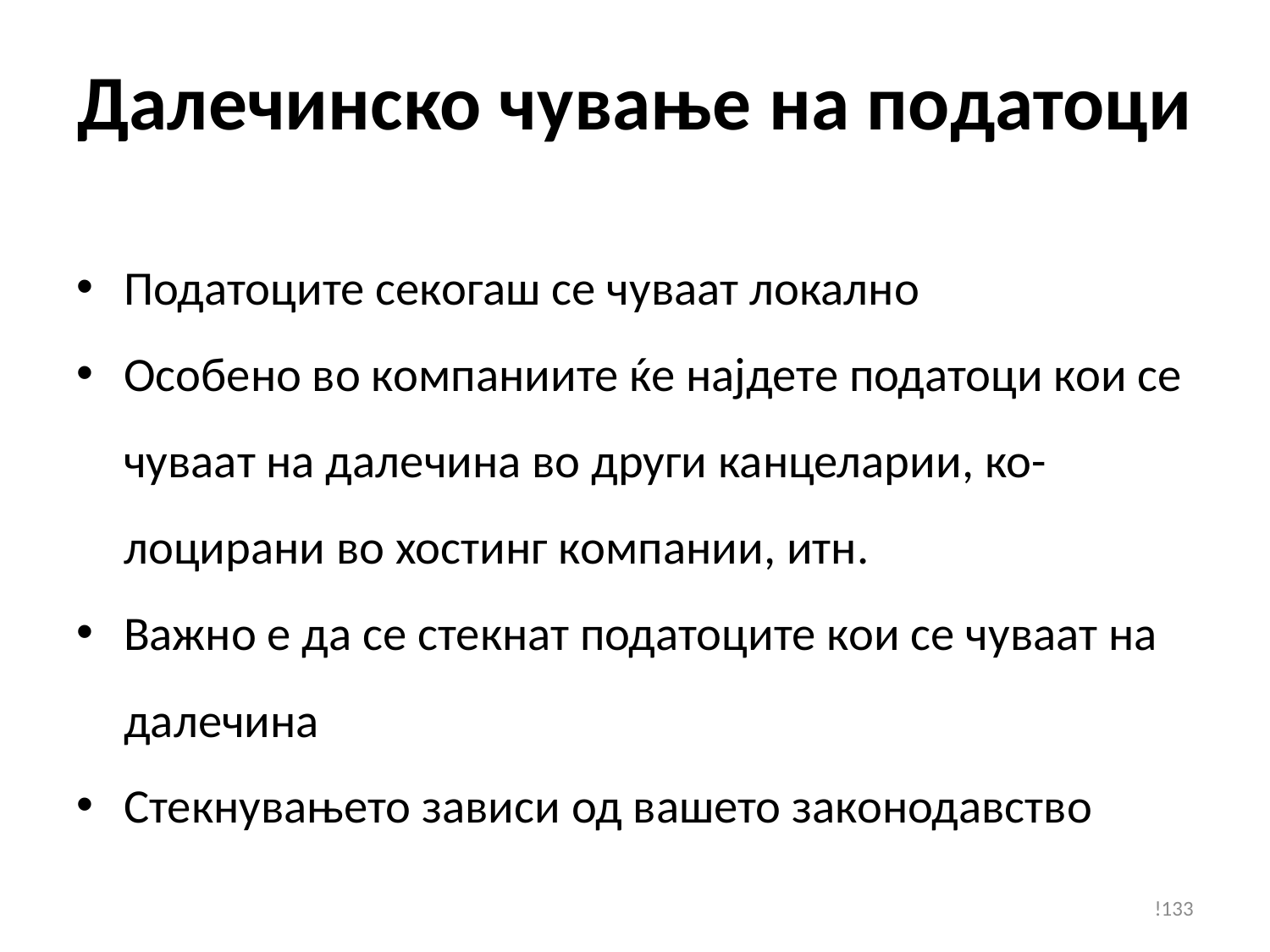

# Далечинско чување на податоци
Податоците секогаш се чуваат локално
Особено во компаниите ќе најдете податоци кои се чуваат на далечина во други канцеларии, ко-лоцирани во хостинг компании, итн.
Важно е да се стекнат податоците кои се чуваат на далечина
Стекнувањето зависи од вашето законодавство
!133